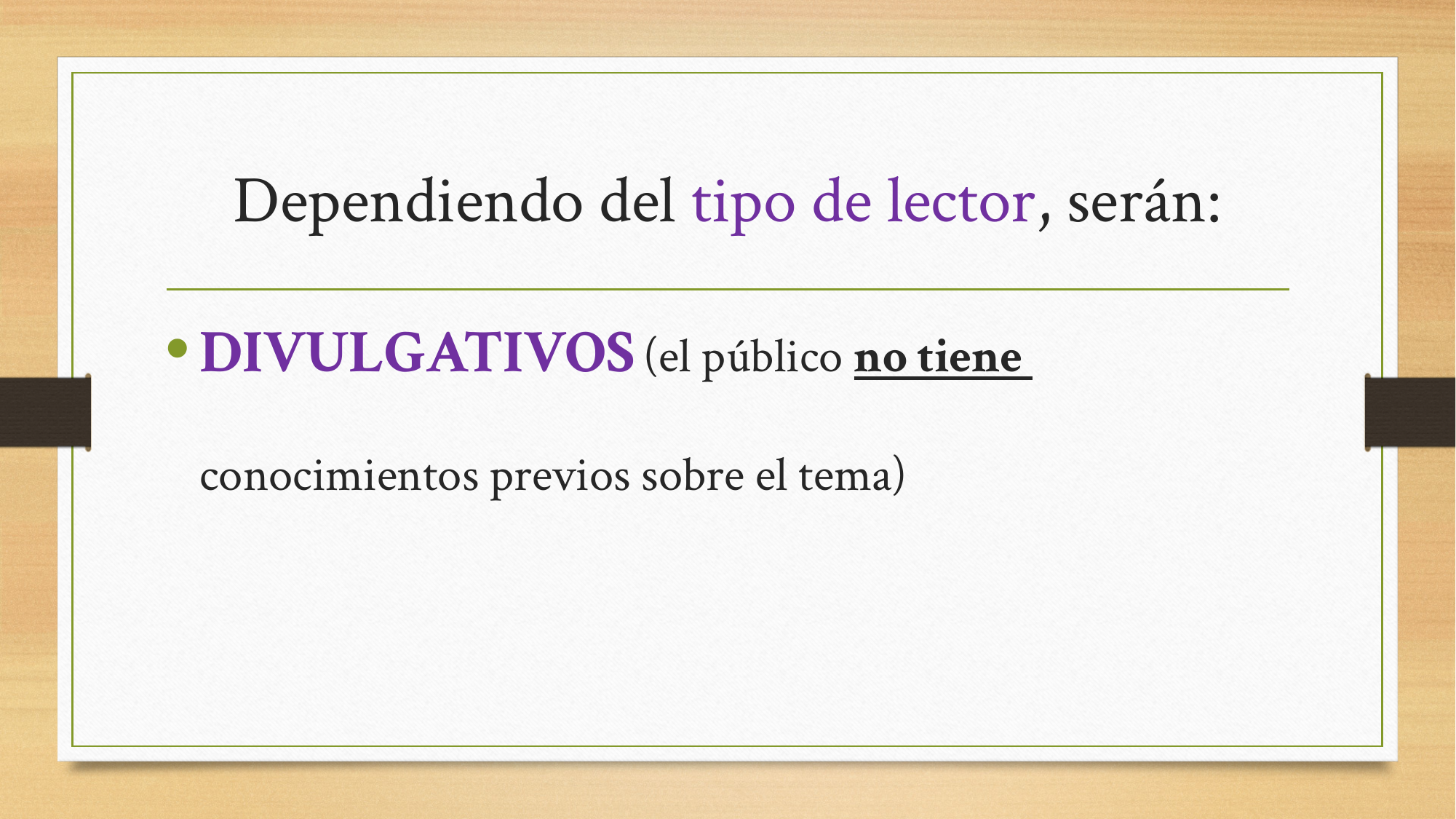

# Dependiendo del tipo de lector, serán:
DIVULGATIVOS (el público no tiene 											conocimientos previos sobre el tema)